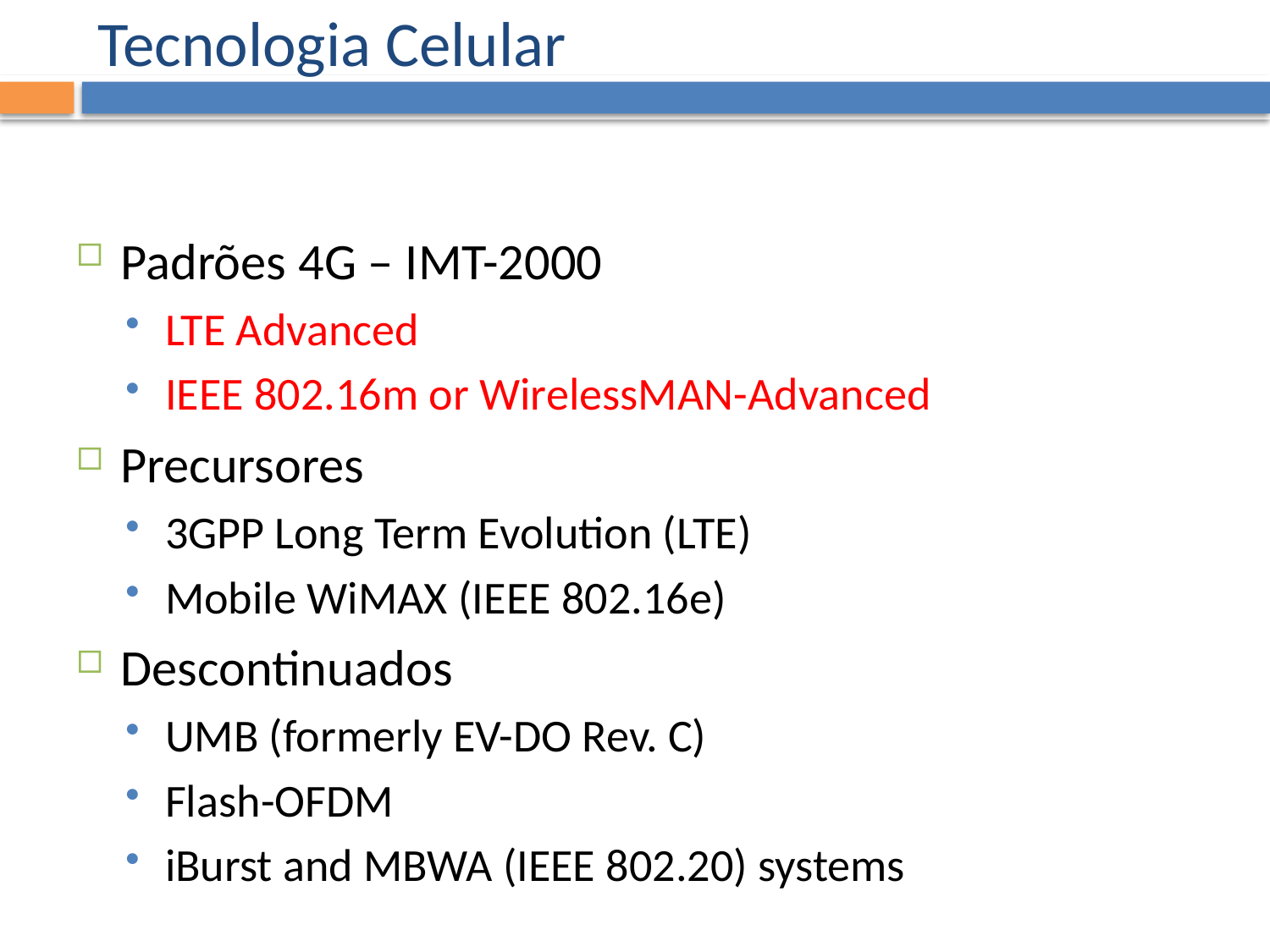

# Tecnologia Celular
Padrões 4G – IMT-2000
LTE Advanced
IEEE 802.16m or WirelessMAN-Advanced
Precursores
3GPP Long Term Evolution (LTE)
Mobile WiMAX (IEEE 802.16e)
Descontinuados
UMB (formerly EV-DO Rev. C)
Flash-OFDM
iBurst and MBWA (IEEE 802.20) systems